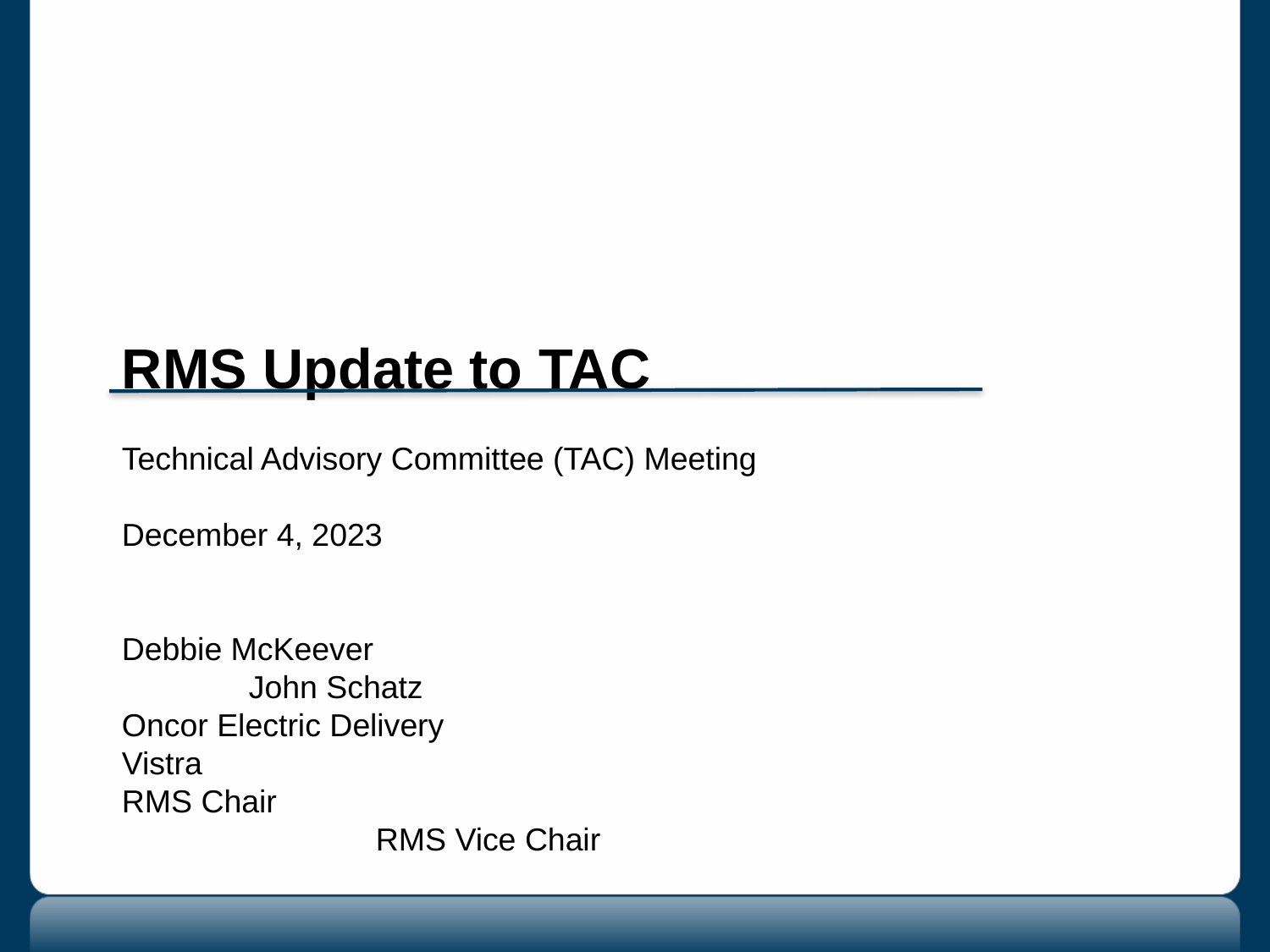

RMS Update to TAC

Technical Advisory Committee (TAC) Meeting

December 4, 2023

Debbie McKeever 							John Schatz
Oncor Electric Delivery						Vistra
RMS Chair									RMS Vice Chair